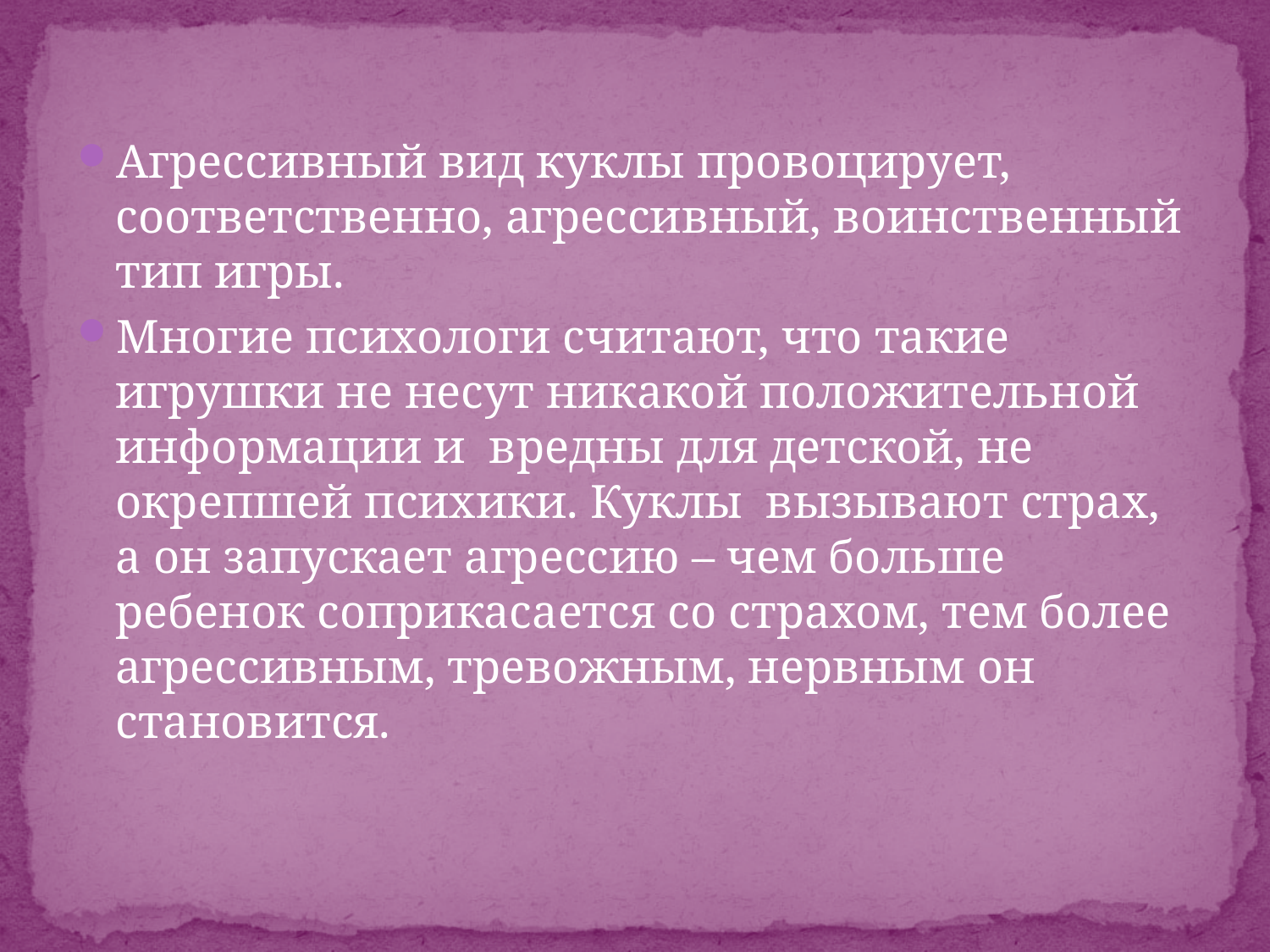

Агрессивный вид куклы провоцирует, соответственно, агрессивный, воинственный тип игры.
Многие психологи считают, что такие игрушки не несут никакой положительной информации и  вредны для детской, не окрепшей психики. Куклы  вызывают страх, а он запускает агрессию – чем больше ребенок соприкасается со страхом, тем более агрессивным, тревожным, нервным он становится.